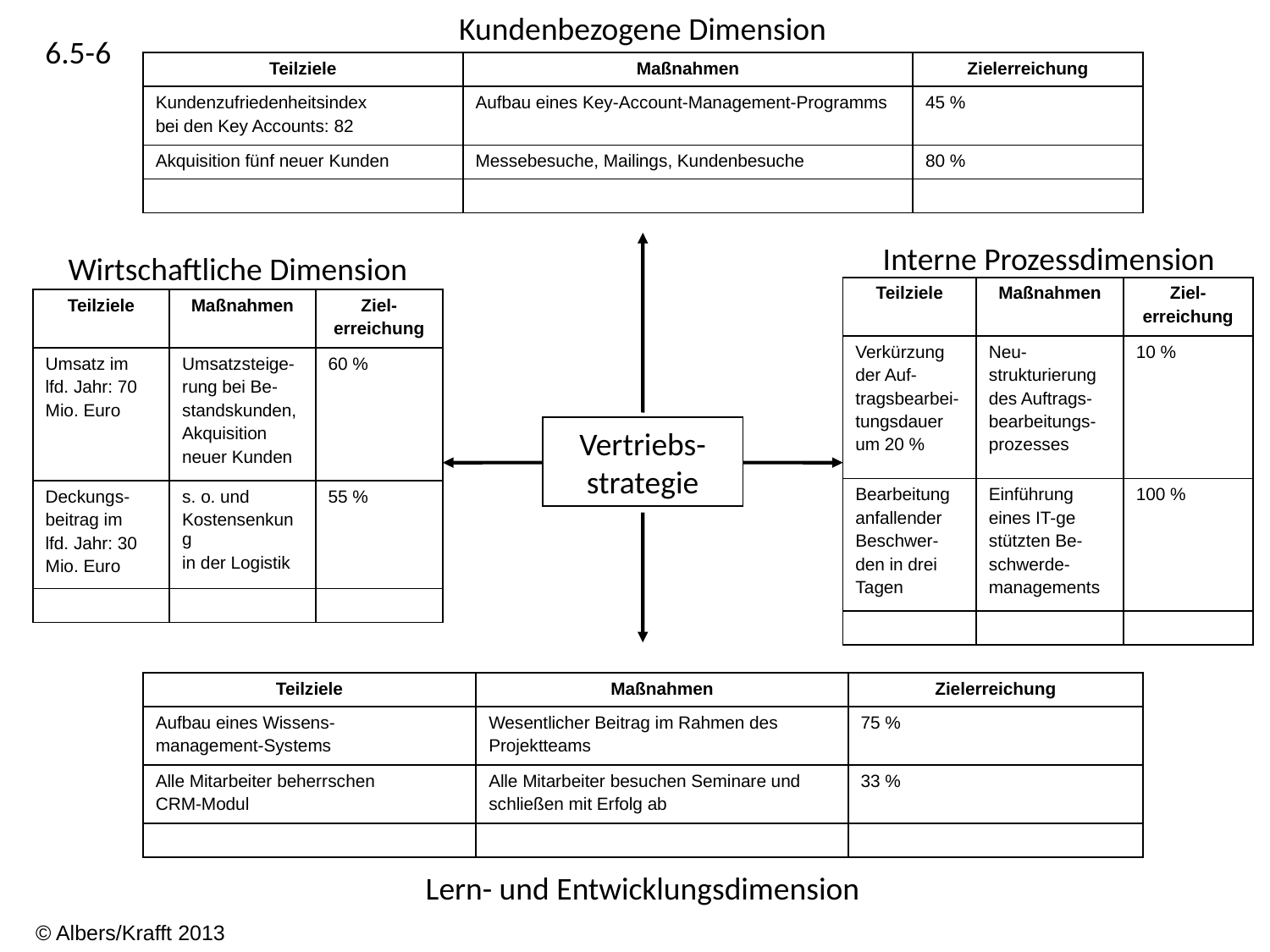

Kundenbezogene Dimension
6.5-6
| Teilziele | Maßnahmen | Zielerreichung |
| --- | --- | --- |
| Kundenzufriedenheitsindex bei den Key Accounts: 82 | Aufbau eines Key-Account-Management-Programms | 45 % |
| Akquisition fünf neuer Kunden | Messebesuche, Mailings, Kundenbesuche | 80 % |
|  |  |  |

Interne Prozessdimension
Wirtschaftliche Dimension
| Teilziele | Maßnahmen | Ziel- erreichung |
| --- | --- | --- |
| Verkürzung der Auf- tragsbearbei- tungsdauer um 20 % | Neu- strukturierung des Auftrags- bearbeitungs- prozesses | 10 % |
| Bearbeitung anfallender Beschwer- den in drei Tagen | Einführung eines IT-ge stützten Be- schwerde- managements | 100 % |
|  |  |  |
| Teilziele | Maßnahmen | Ziel- erreichung |
| --- | --- | --- |
| Umsatz im lfd. Jahr: 70 Mio. Euro | Umsatzsteige- rung bei Be- standskunden, Akquisition neuer Kunden | 60 % |
| Deckungs- beitrag im lfd. Jahr: 30 Mio. Euro | s. o. und Kostensenkung in der Logistik | 55 % |
|  |  |  |
Vertriebs-
strategie

| Teilziele | Maßnahmen | Zielerreichung |
| --- | --- | --- |
| Aufbau eines Wissens- management-Systems | Wesentlicher Beitrag im Rahmen des Projektteams | 75 % |
| Alle Mitarbeiter beherrschen CRM-Modul | Alle Mitarbeiter besuchen Seminare und schließen mit Erfolg ab | 33 % |
|  |  |  |
Lern- und Entwicklungsdimension
© Albers/Krafft 2013